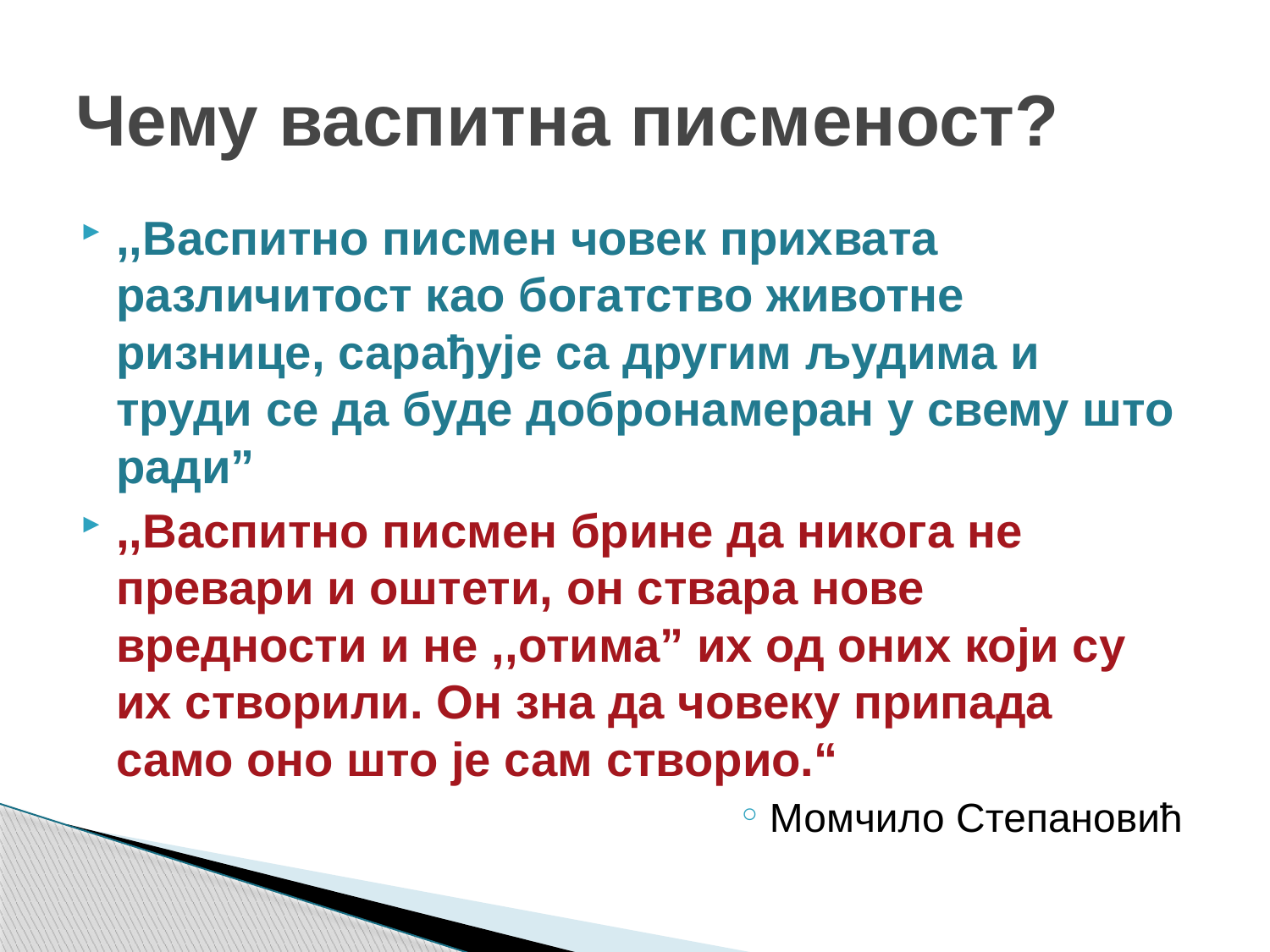

# Чему васпитна писменост?
,,Васпитно писмен човек прихвата различитост као богатство животне ризнице, сарађује са другим људима и труди се да буде добронамеран у свему што ради”
,,Васпитно писмен брине да никога не превари и оштети, он ствара нове вредности и не ,,отима” их од оних који су их створили. Он зна да човеку припада само оно што је сам створио.“
Момчило Степановић